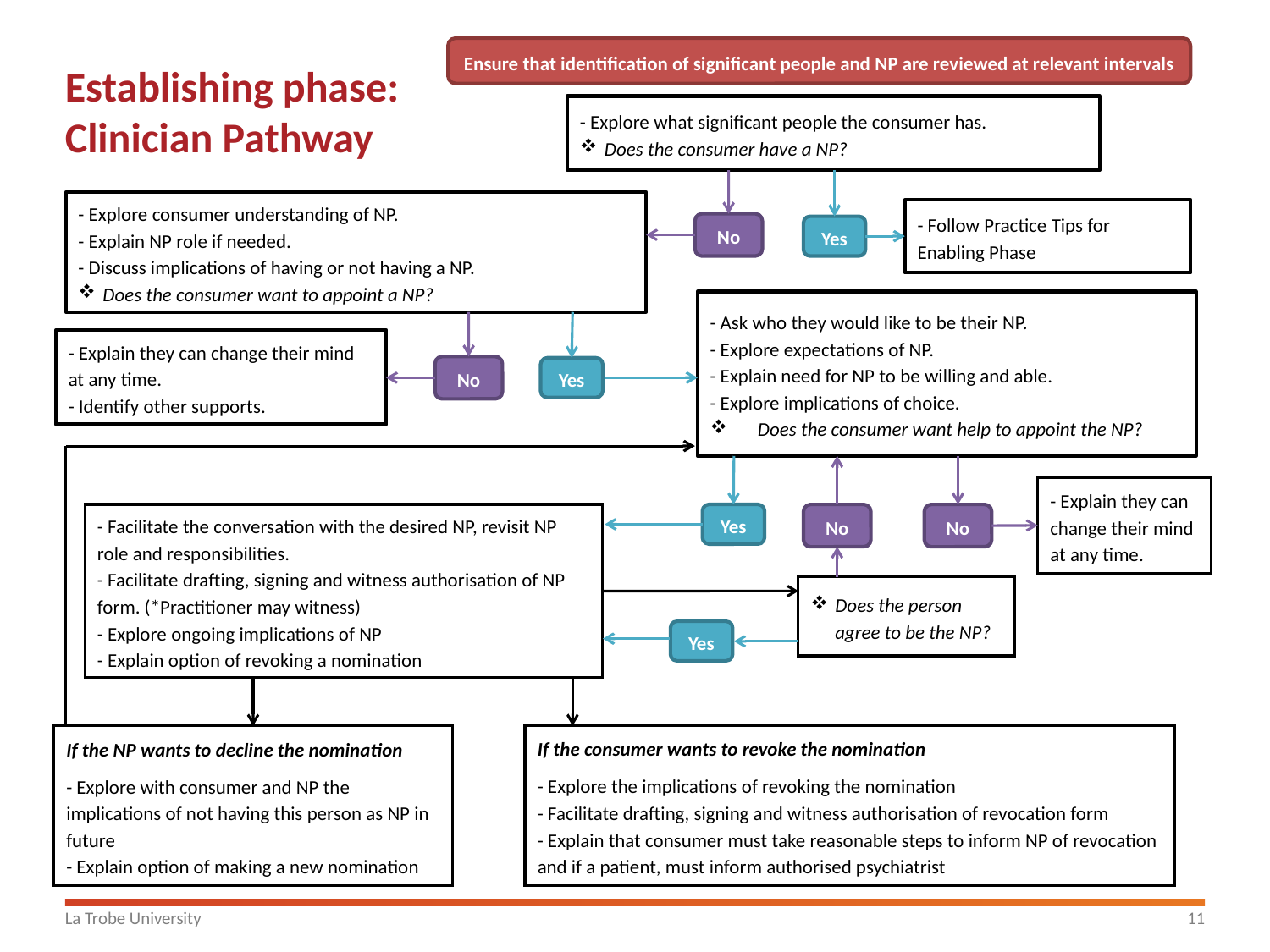

Ensure that identification of significant people and NP are reviewed at relevant intervals
# Establishing phase: Clinician Pathway
- Explore what significant people the consumer has.
Does the consumer have a NP?
- Explore consumer understanding of NP.
- Explain NP role if needed.
- Discuss implications of having or not having a NP.
Does the consumer want to appoint a NP?
- Follow Practice Tips for Enabling Phase
No
Yes
- Ask who they would like to be their NP.
- Explore expectations of NP.
- Explain need for NP to be willing and able.
- Explore implications of choice.
Does the consumer want help to appoint the NP?
- Explain they can change their mind at any time.
- Identify other supports.
No
Yes
- Explain they can change their mind at any time.
- Facilitate the conversation with the desired NP, revisit NP role and responsibilities.
- Facilitate drafting, signing and witness authorisation of NP form. (*Practitioner may witness)
- Explore ongoing implications of NP
- Explain option of revoking a nomination
Yes
No
No
Does the person agree to be the NP?
Yes
If the consumer wants to revoke the nomination
- Explore the implications of revoking the nomination
- Facilitate drafting, signing and witness authorisation of revocation form
- Explain that consumer must take reasonable steps to inform NP of revocation and if a patient, must inform authorised psychiatrist
If the NP wants to decline the nomination
- Explore with consumer and NP the implications of not having this person as NP in future
- Explain option of making a new nomination